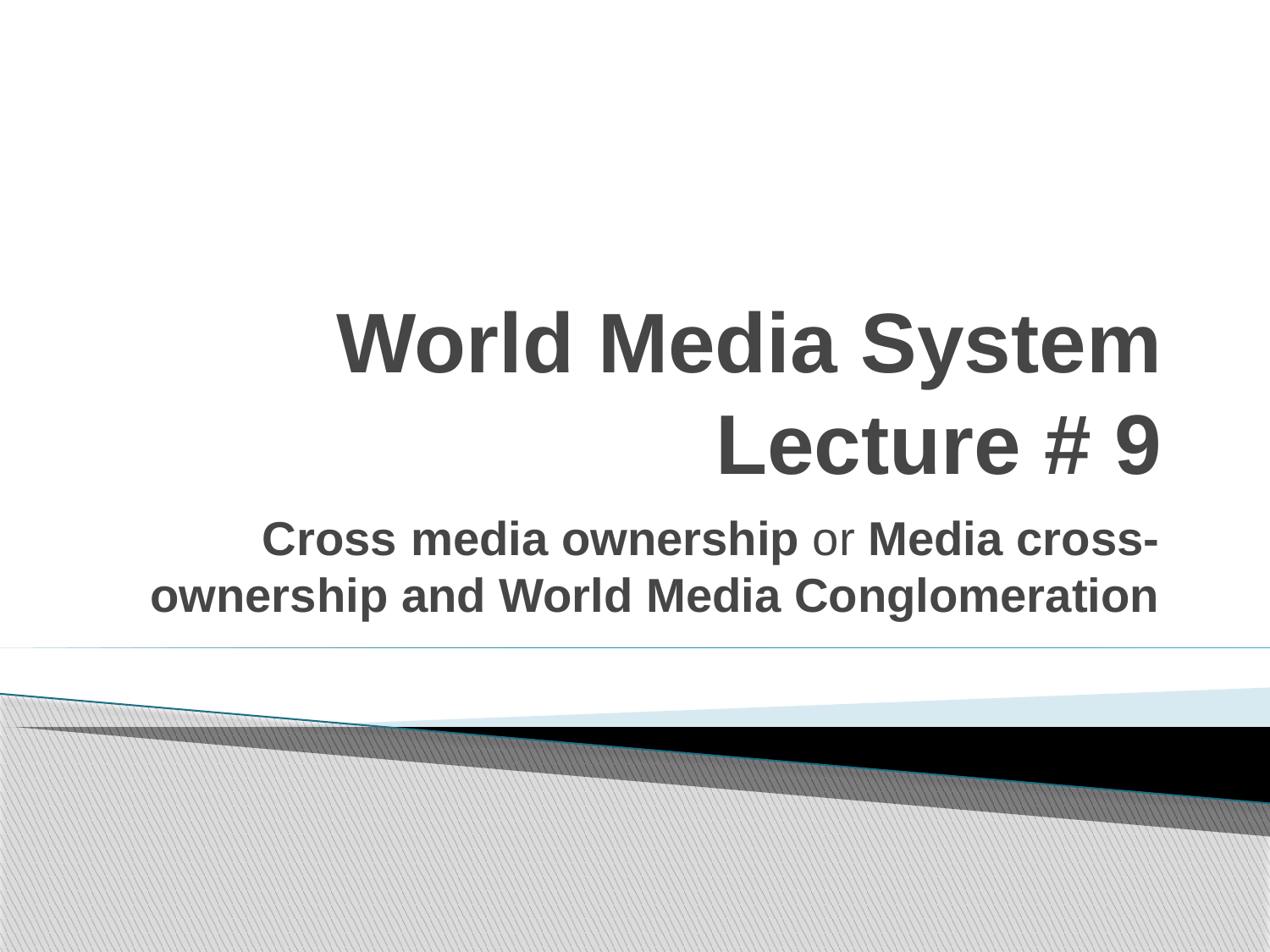

# World Media System Lecture # 9
Cross media ownership or Media cross-ownership and World Media Conglomeration